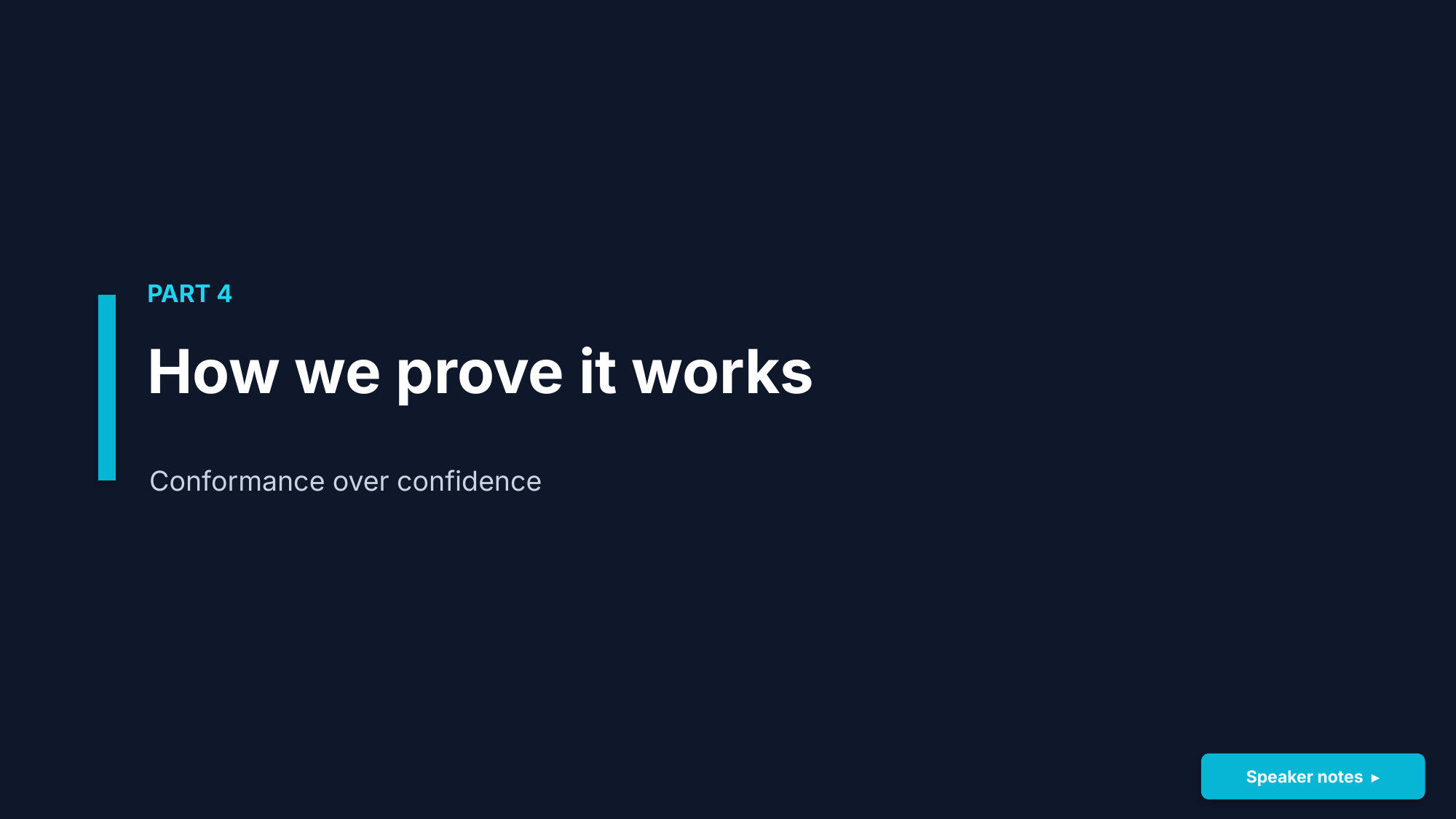

PART 4

How we prove it works
Conformance over confidence
Speaker notes  ▸